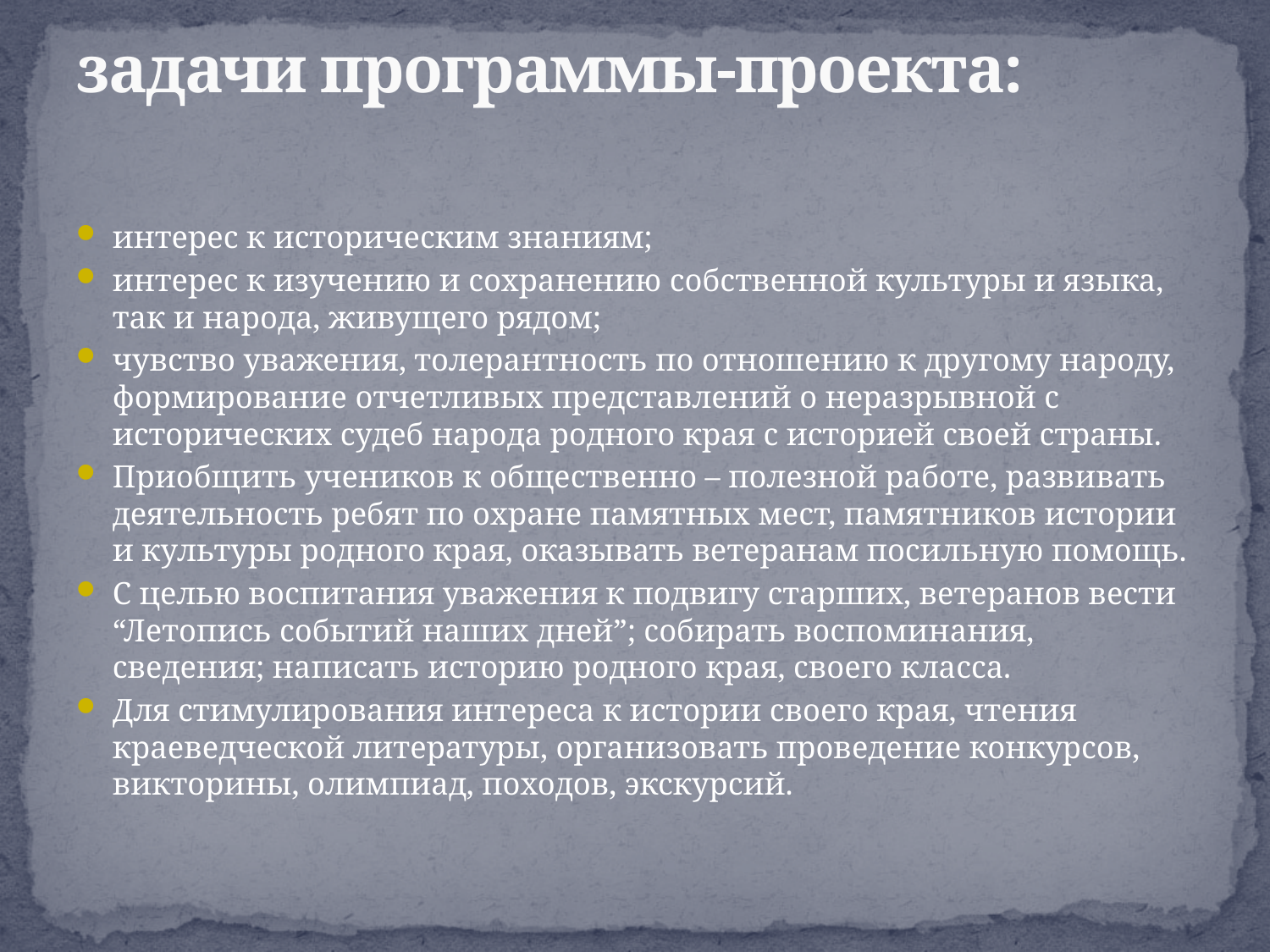

# задачи программы-проекта:
интерес к историческим знаниям;
интерес к изучению и сохранению собственной культуры и языка, так и народа, живущего рядом;
чувство уважения, толерантность по отношению к другому народу, формирование отчетливых представлений о неразрывной с  исторических судеб народа родного края с историей своей страны.
Приобщить учеников к общественно – полезной работе, развивать деятельность ребят по охране памятных мест, памятников истории и культуры родного края, оказывать ветеранам посильную помощь.
С целью воспитания уважения к подвигу старших, ветеранов вести “Летопись событий наших дней”; собирать воспоминания, сведения; написать историю родного края, своего класса.
Для стимулирования интереса к истории своего края, чтения краеведческой литературы, организовать проведение конкурсов, викторины, олимпиад, походов, экскурсий.